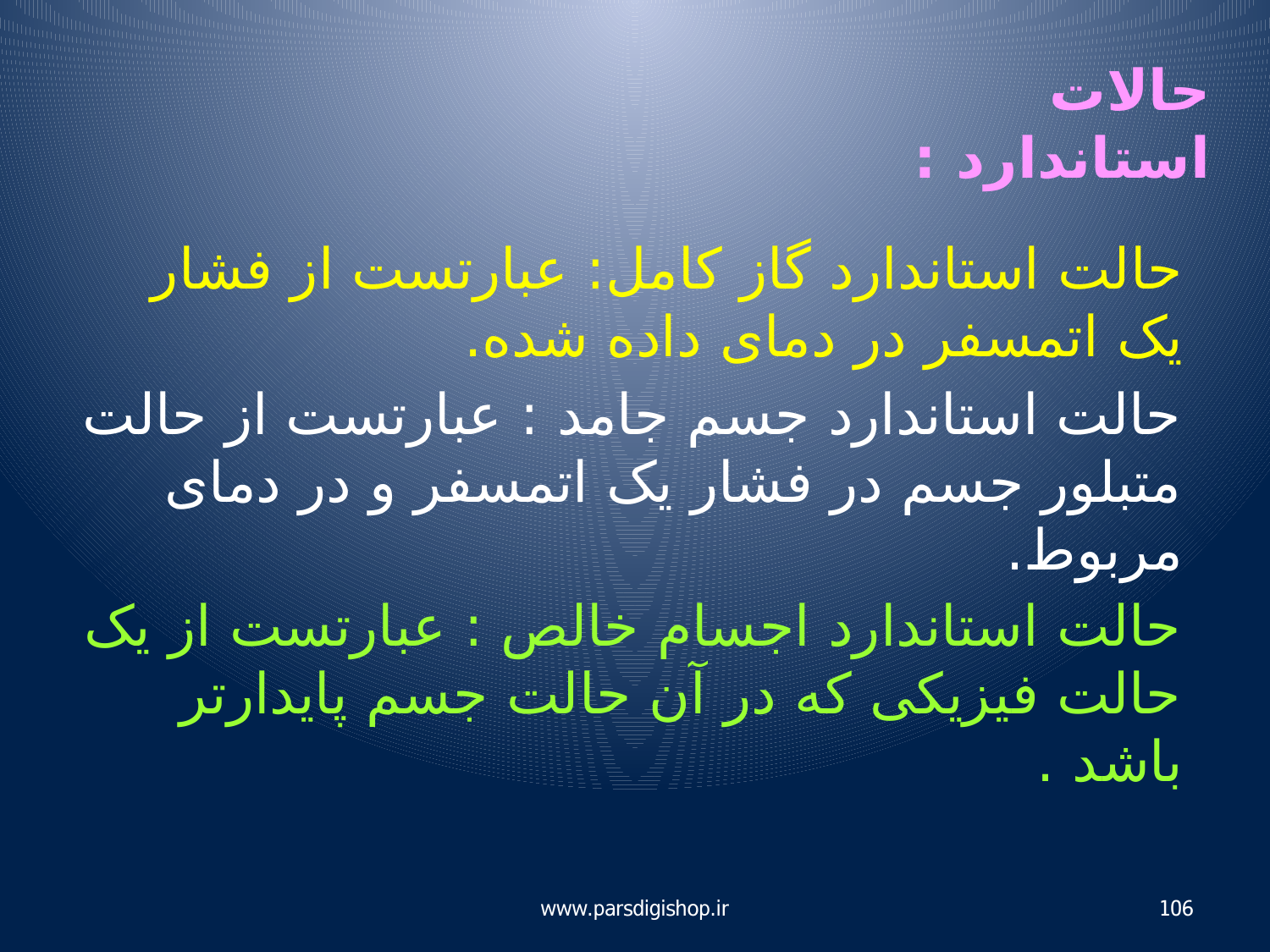

حالات استاندارد :
حالت استاندارد گاز کامل: عبارتست از فشار یک اتمسفر در دمای داده شده.
حالت استاندارد جسم جامد : عبارتست از حالت متبلور جسم در فشار یک اتمسفر و در دمای مربوط.
حالت استاندارد اجسام خالص : عبارتست از یک حالت فیزیکی که در آن حالت جسم پایدارتر باشد .
www.parsdigishop.ir
106